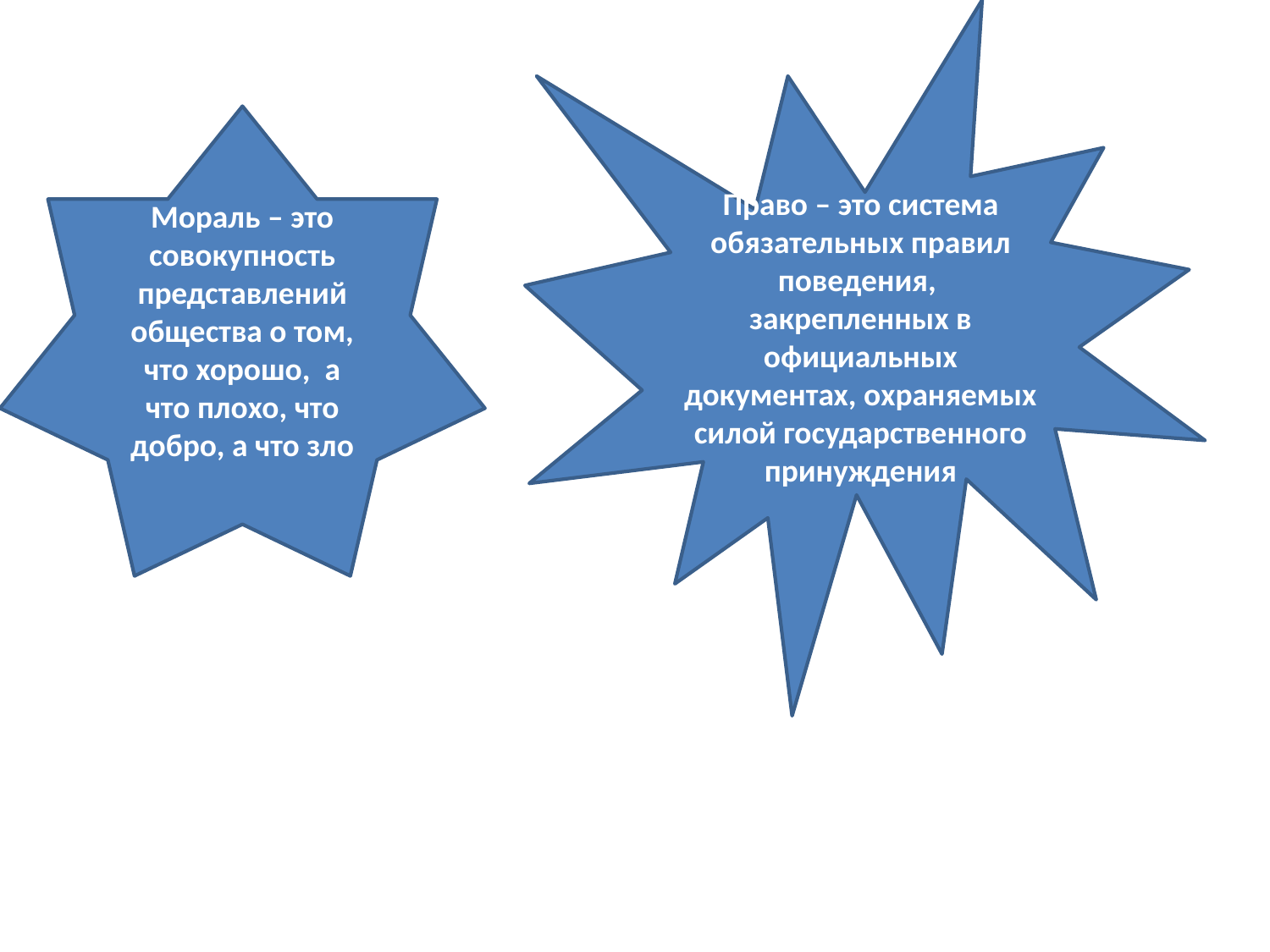

Право – это система обязательных правил поведения,  закрепленных в официальных документах, охраняемых силой государственного принуждения
#
Мораль – это совокупность представлений общества о том, что хорошо,  а что плохо, что добро, а что зло